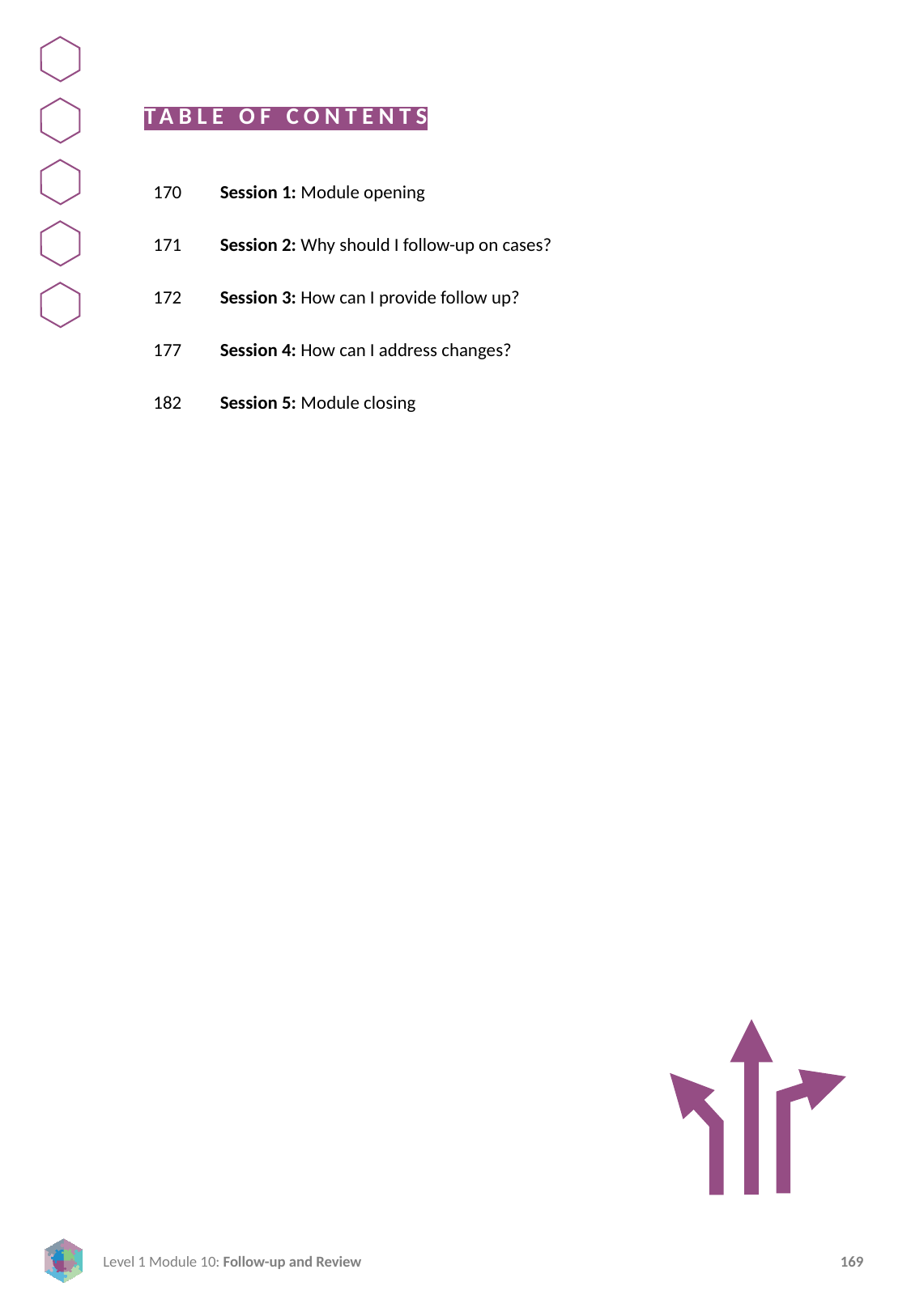

TABLE OF CONTENTS

170
171
172
177
182
Session 1: Module opening
Session 2: Why should I follow-up on cases?
Session 3: How can I provide follow up?
Session 4: How can I address changes?
Session 5: Module closing